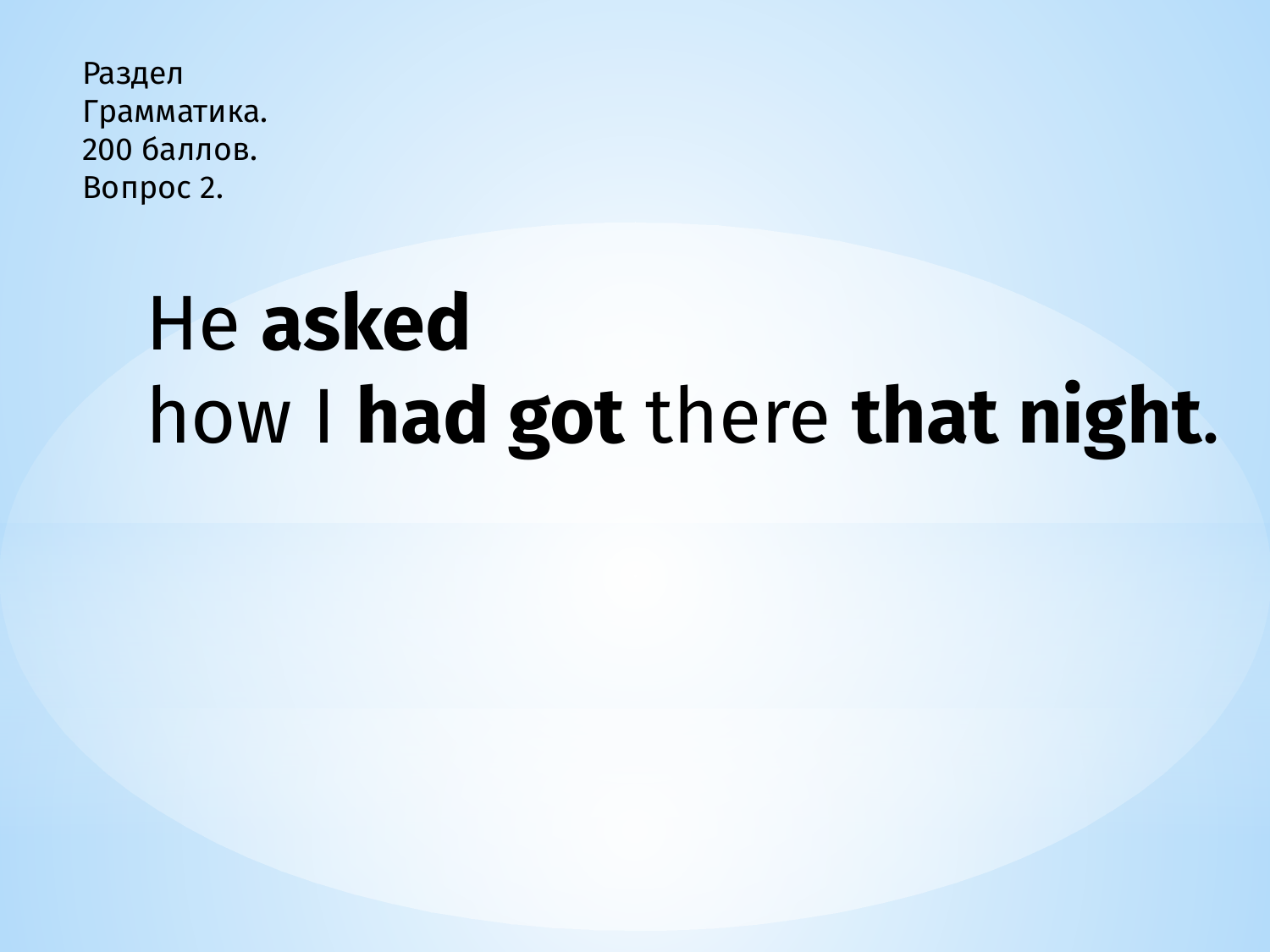

Раздел
Грамматика.
200 баллов.
Вопрос 2.
He asked
how I had got there that night.